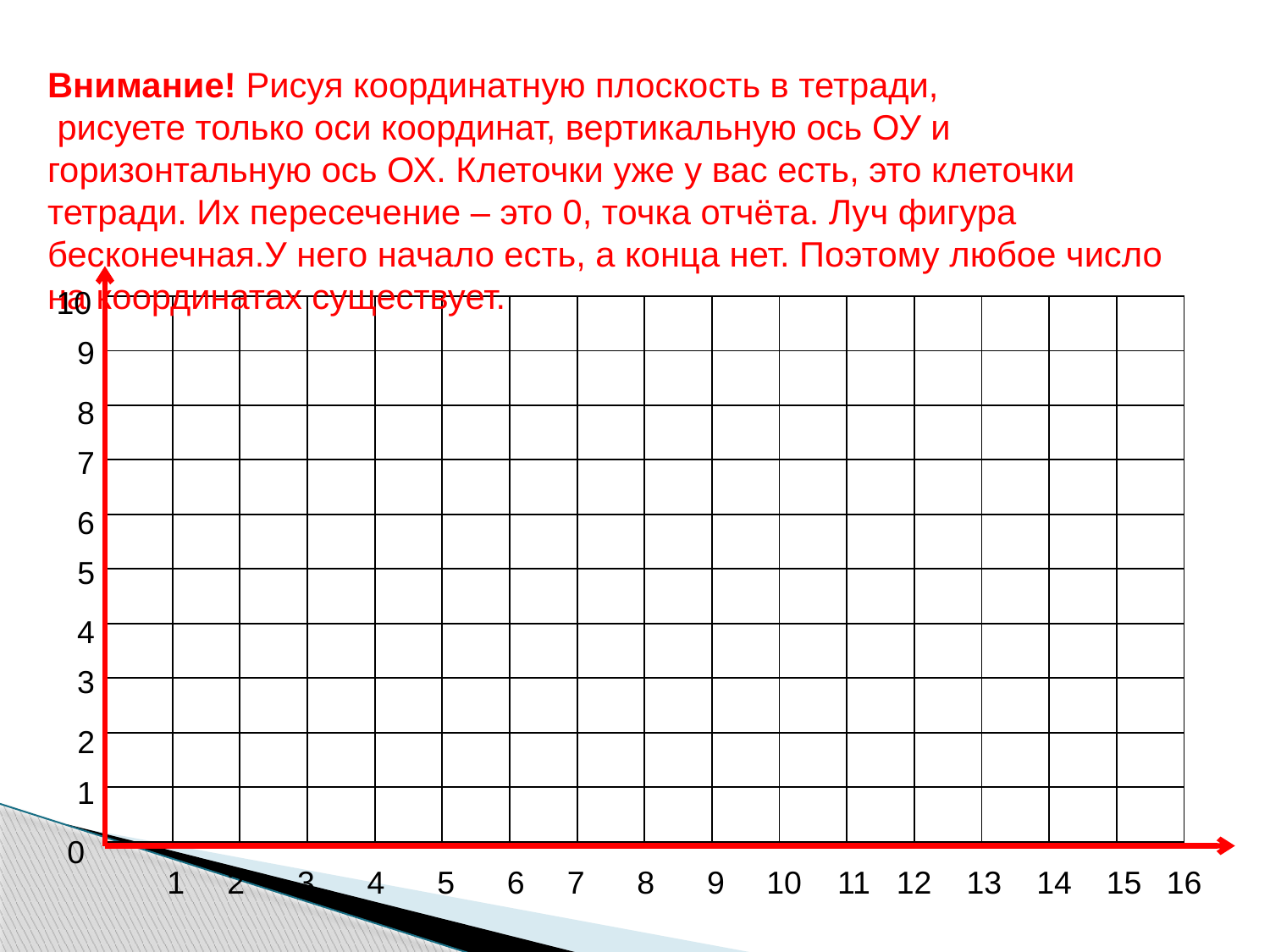

Внимание! Рисуя координатную плоскость в тетради,
 рисуете только оси координат, вертикальную ось ОУ и горизонтальную ось ОХ. Клеточки уже у вас есть, это клеточки тетради. Их пересечение – это 0, точка отчёта. Луч фигура бесконечная.У него начало есть, а конца нет. Поэтому любое число на координатах существует.
10
|  |  |  |  |  |  |  |  |  |  |  |  |  |  |  |  |
| --- | --- | --- | --- | --- | --- | --- | --- | --- | --- | --- | --- | --- | --- | --- | --- |
|  |  |  |  |  |  |  |  |  |  |  |  |  |  |  |  |
|  |  |  |  |  |  |  |  |  |  |  |  |  |  |  |  |
|  |  |  |  |  |  |  |  |  |  |  |  |  |  |  |  |
|  |  |  |  |  |  |  |  |  |  |  |  |  |  |  |  |
|  |  |  |  |  |  |  |  |  |  |  |  |  |  |  |  |
|  |  |  |  |  |  |  |  |  |  |  |  |  |  |  |  |
|  |  |  |  |  |  |  |  |  |  |  |  |  |  |  |  |
|  |  |  |  |  |  |  |  |  |  |  |  |  |  |  |  |
|  |  |  |  |  |  |  |  |  |  |  |  |  |  |  |  |
9
8
7
6
5
4
3
2
1
0
1
2
3
4
5
6
7
8
9
10
11
12
13
14
15
16